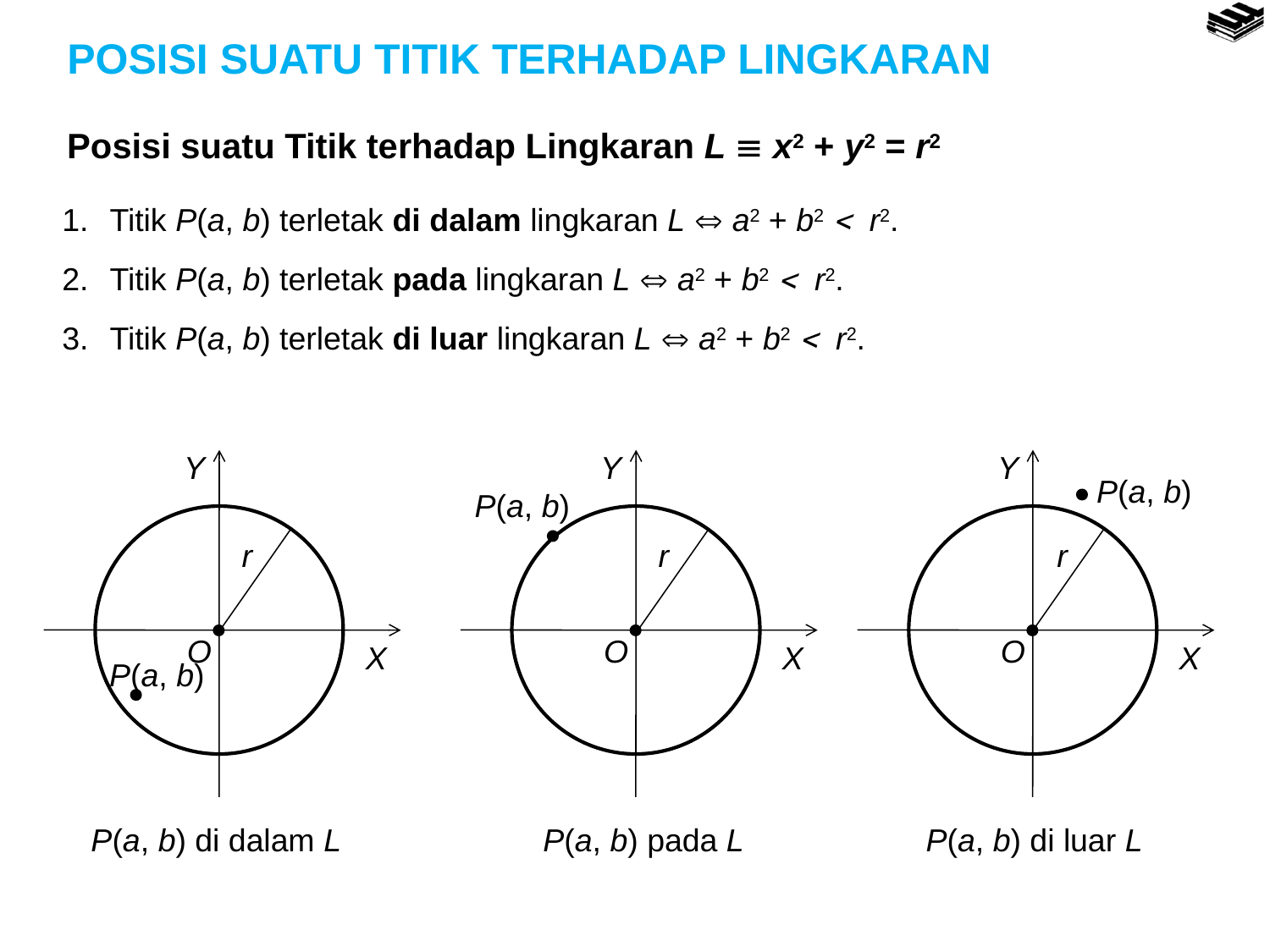

POSISI SUATU TITIK TERHADAP LINGKARAN
Posisi suatu Titik terhadap Lingkaran L ≡ x2 + y2 = r2
Titik P(a, b) terletak di dalam lingkaran L ⇔ a2 + b2 <  r2.
Titik P(a, b) terletak pada lingkaran L ⇔ a2 + b2 <  r2.
Titik P(a, b) terletak di luar lingkaran L ⇔ a2 + b2 <  r2.
Y
Y
Y
P(a, b)
•
P(a, b)

•
r
r
r
•
•
•
O
O
O
X
X
X
P(a, b)
•
P(a, b) di dalam L
P(a, b) pada L
P(a, b) di luar L